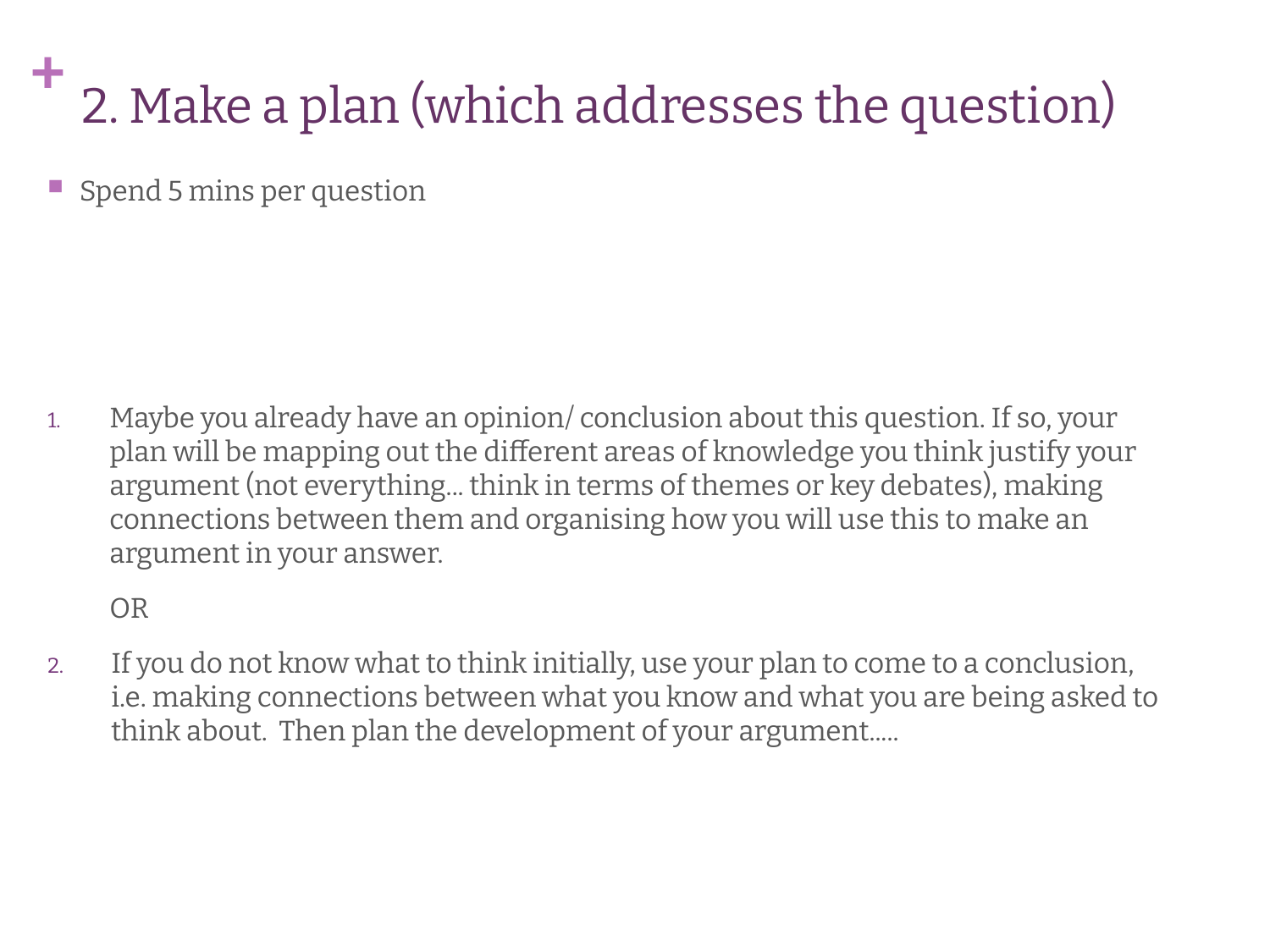

# 2. Make a plan (which addresses the question)
Spend 5 mins per question

Maybe you already have an opinion/ conclusion about this question. If so, your plan will be mapping out the different areas of knowledge you think justify your argument (not everything... think in terms of themes or key debates), making connections between them and organising how you will use this to make an argument in your answer.
OR
If you do not know what to think initially, use your plan to come to a conclusion, i.e. making connections between what you know and what you are being asked to think about.  Then plan the development of your argument.....